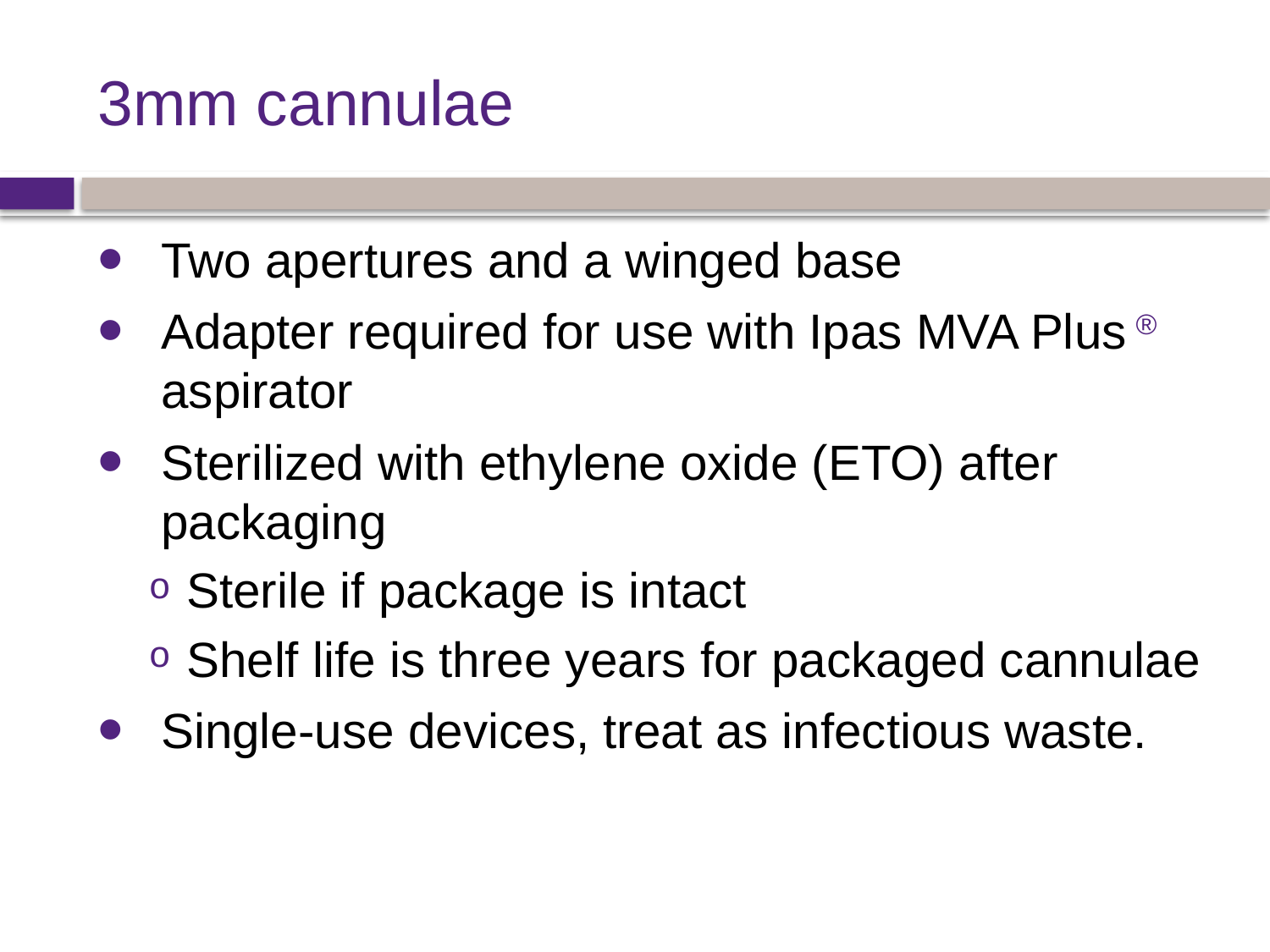

# 3mm cannulae
Two apertures and a winged base
Adapter required for use with Ipas MVA Plus ® aspirator
Sterilized with ethylene oxide (ETO) after packaging
Sterile if package is intact
Shelf life is three years for packaged cannulae
Single-use devices, treat as infectious waste.